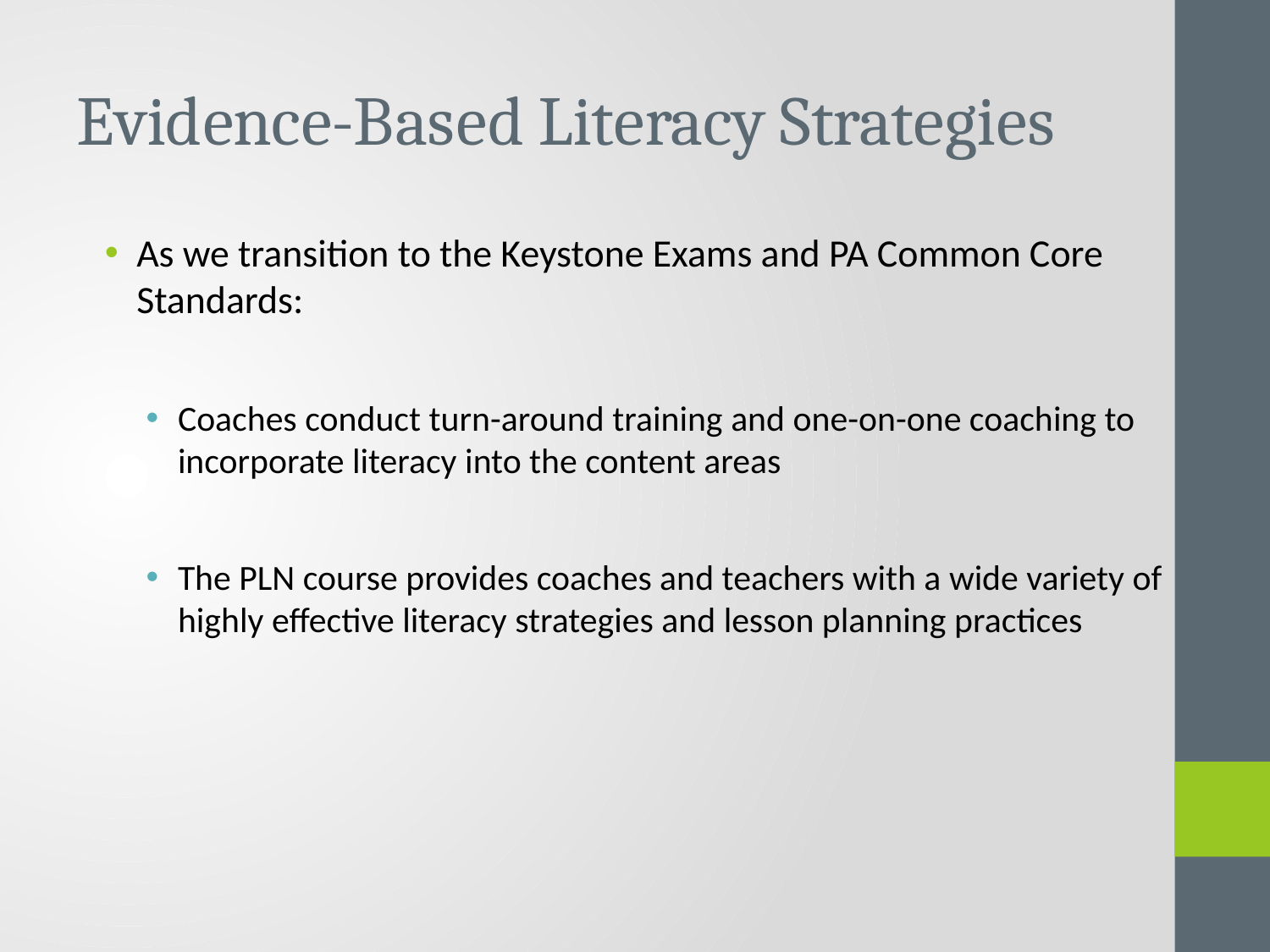

# Evidence-Based Literacy Strategies
As we transition to the Keystone Exams and PA Common Core Standards:

Coaches conduct turn-around training and one-on-one coaching to incorporate literacy into the content areas

The PLN course provides coaches and teachers with a wide variety of highly effective literacy strategies and lesson planning practices